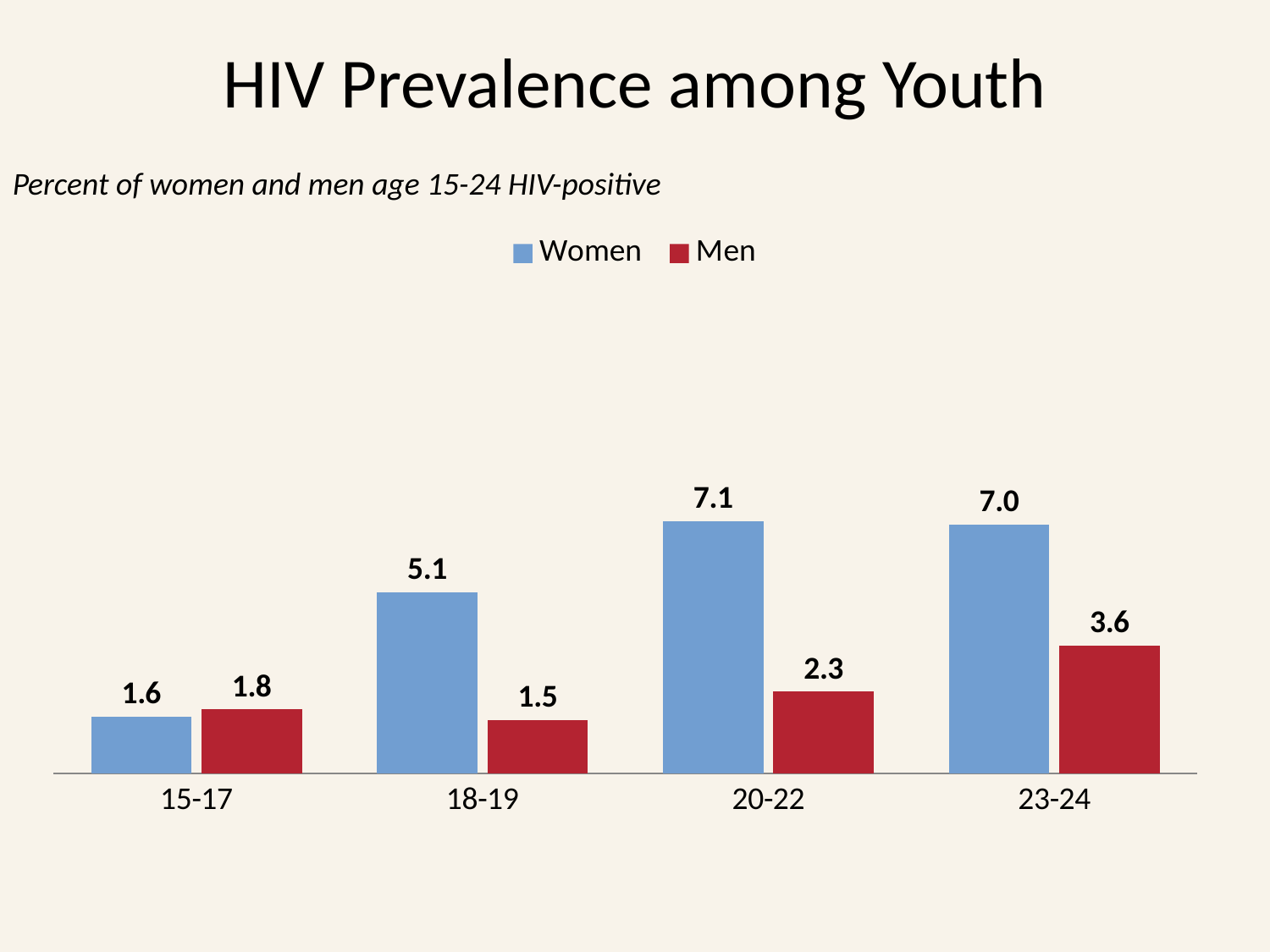

# HIV Prevalence among Youth
Percent of women and men age 15-24 HIV-positive

### Chart

| Category | Women | Men |
|---|---|---|
| 15-17 | 1.6 | 1.8 |
| 18-19 | 5.1 | 1.5 |
| 20-22 | 7.1 | 2.3 |
| 23-24 | 7.0 | 3.6 |